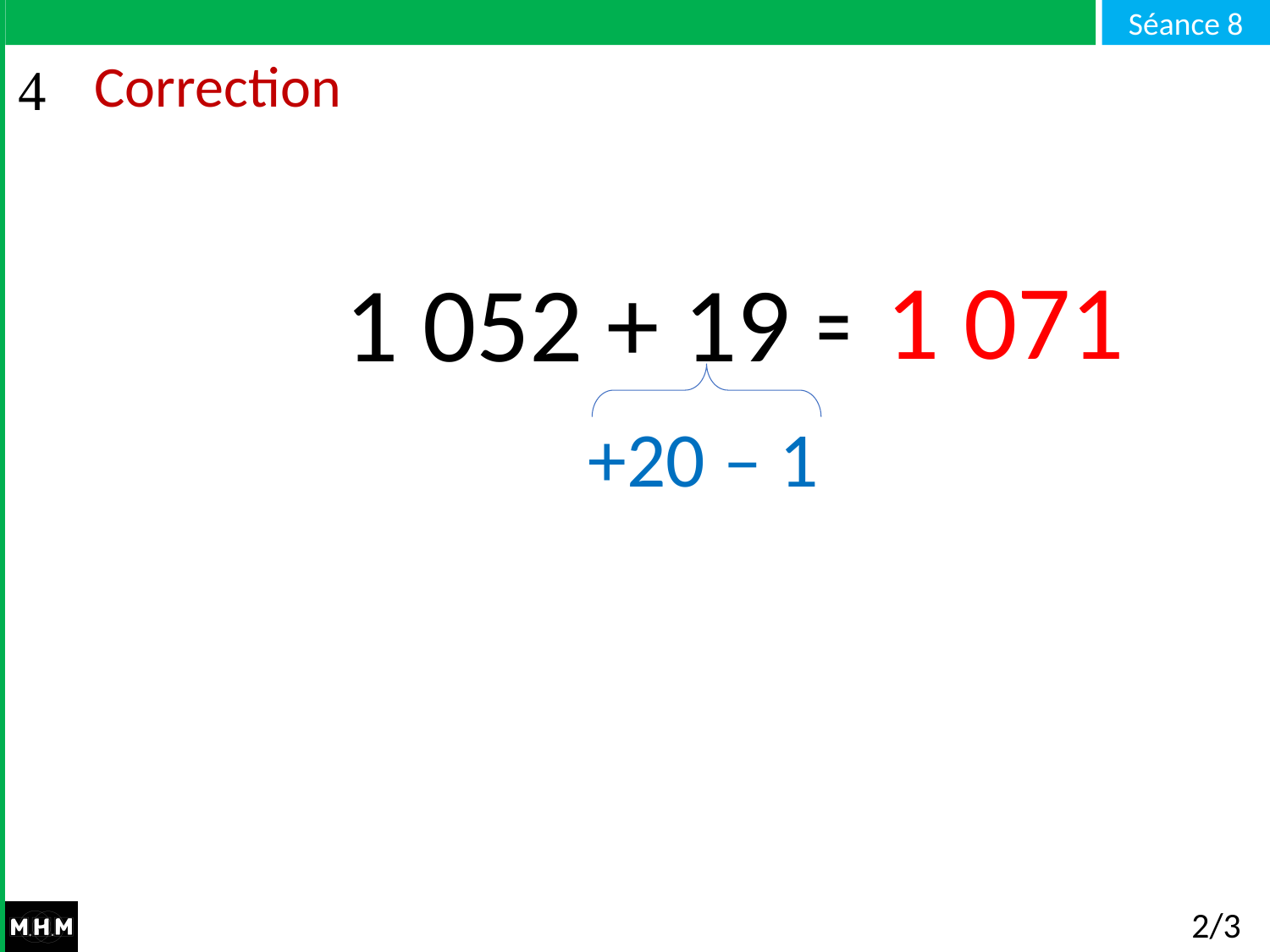

# Correction
1 071
1 052 + 19 =

+20 – 1
2/3